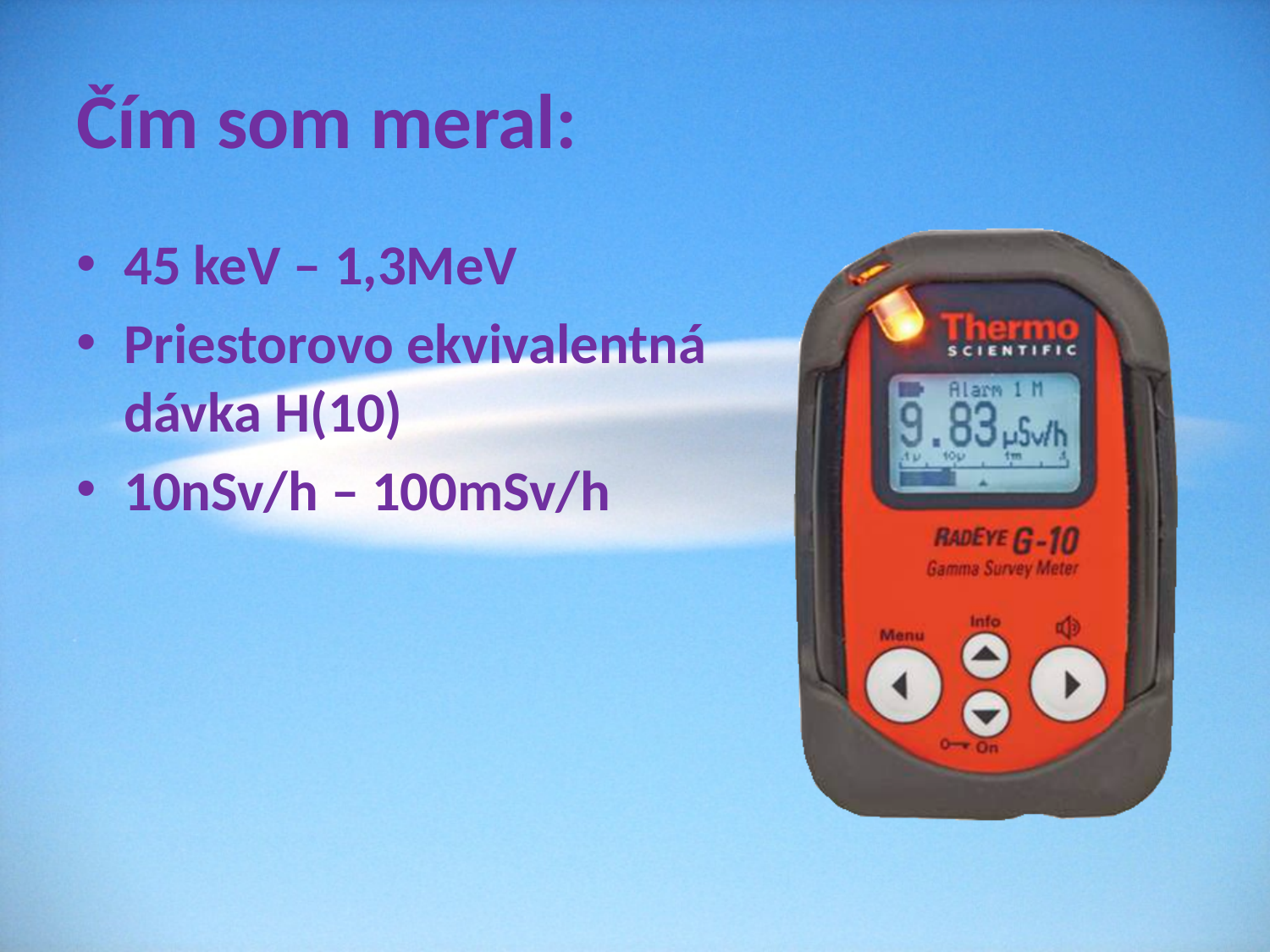

# Čím som meral:
45 keV – 1,3MeV
Priestorovo ekvivalentná dávka H(10)
10nSv/h – 100mSv/h